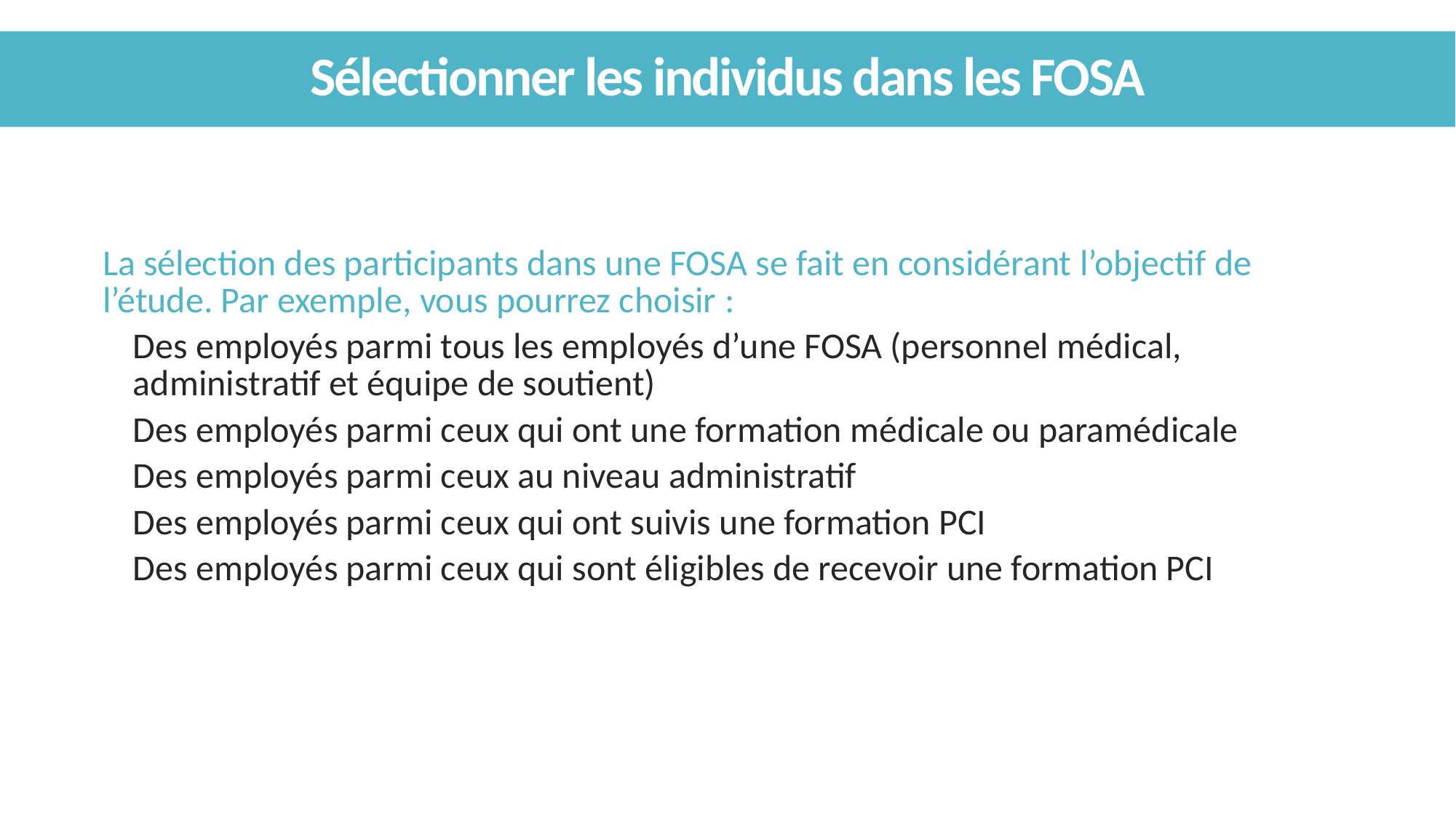

# Sélectionner les individus dans les FOSA
La sélection des participants dans une FOSA se fait en considérant l’objectif de l’étude. Par exemple, vous pourrez choisir :
Des employés parmi tous les employés d’une FOSA (personnel médical, administratif et équipe de soutient)
Des employés parmi ceux qui ont une formation médicale ou paramédicale
Des employés parmi ceux au niveau administratif
Des employés parmi ceux qui ont suivis une formation PCI
Des employés parmi ceux qui sont éligibles de recevoir une formation PCI